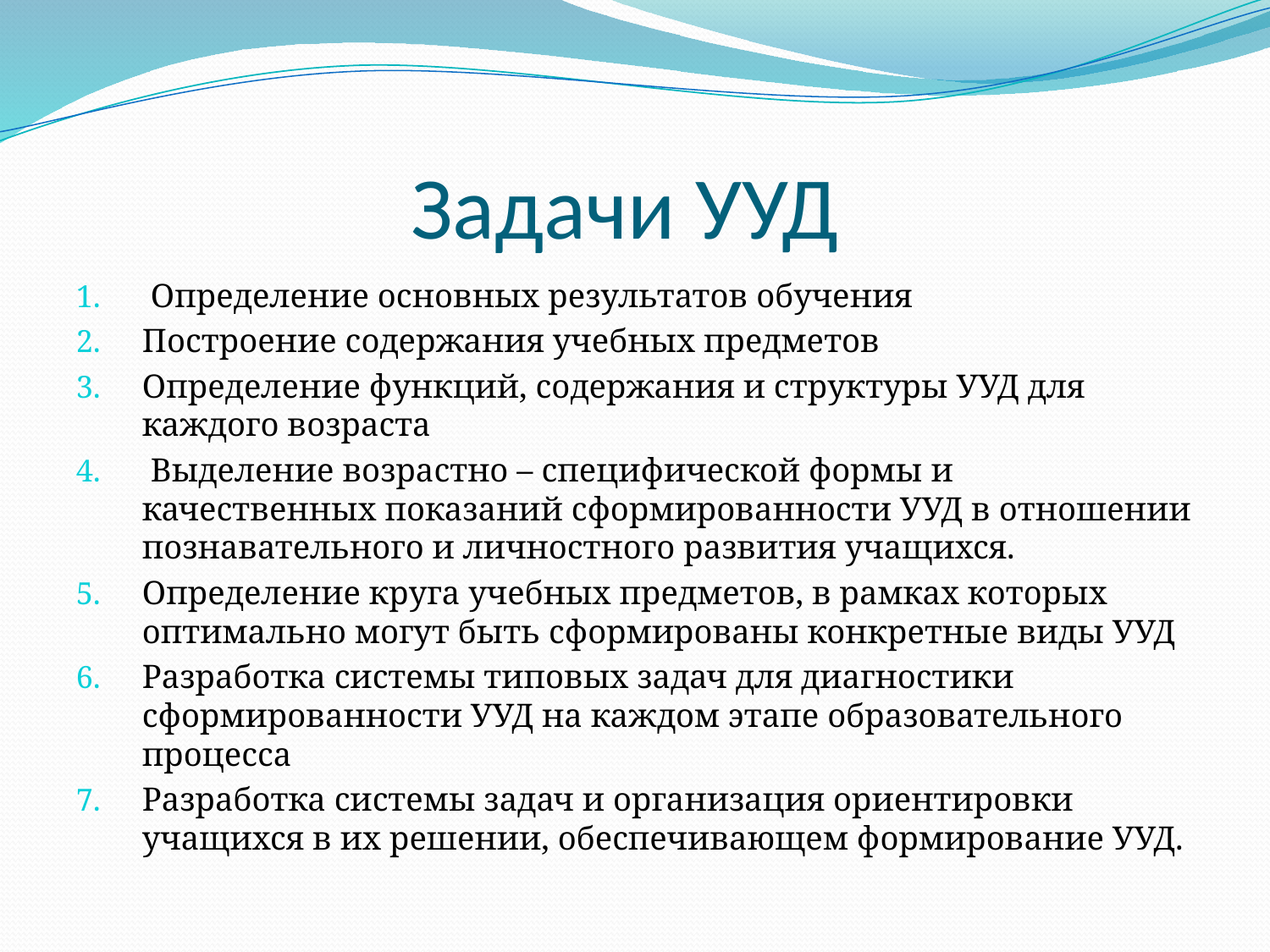

# Задачи УУД
 Определение основных результатов обучения
Построение содержания учебных предметов
Определение функций, содержания и структуры УУД для каждого возраста
 Выделение возрастно – специфической формы и качественных показаний сформированности УУД в отношении познавательного и личностного развития учащихся.
Определение круга учебных предметов, в рамках которых оптимально могут быть сформированы конкретные виды УУД
Разработка системы типовых задач для диагностики сформированности УУД на каждом этапе образовательного процесса
Разработка системы задач и организация ориентировки учащихся в их решении, обеспечивающем формирование УУД.